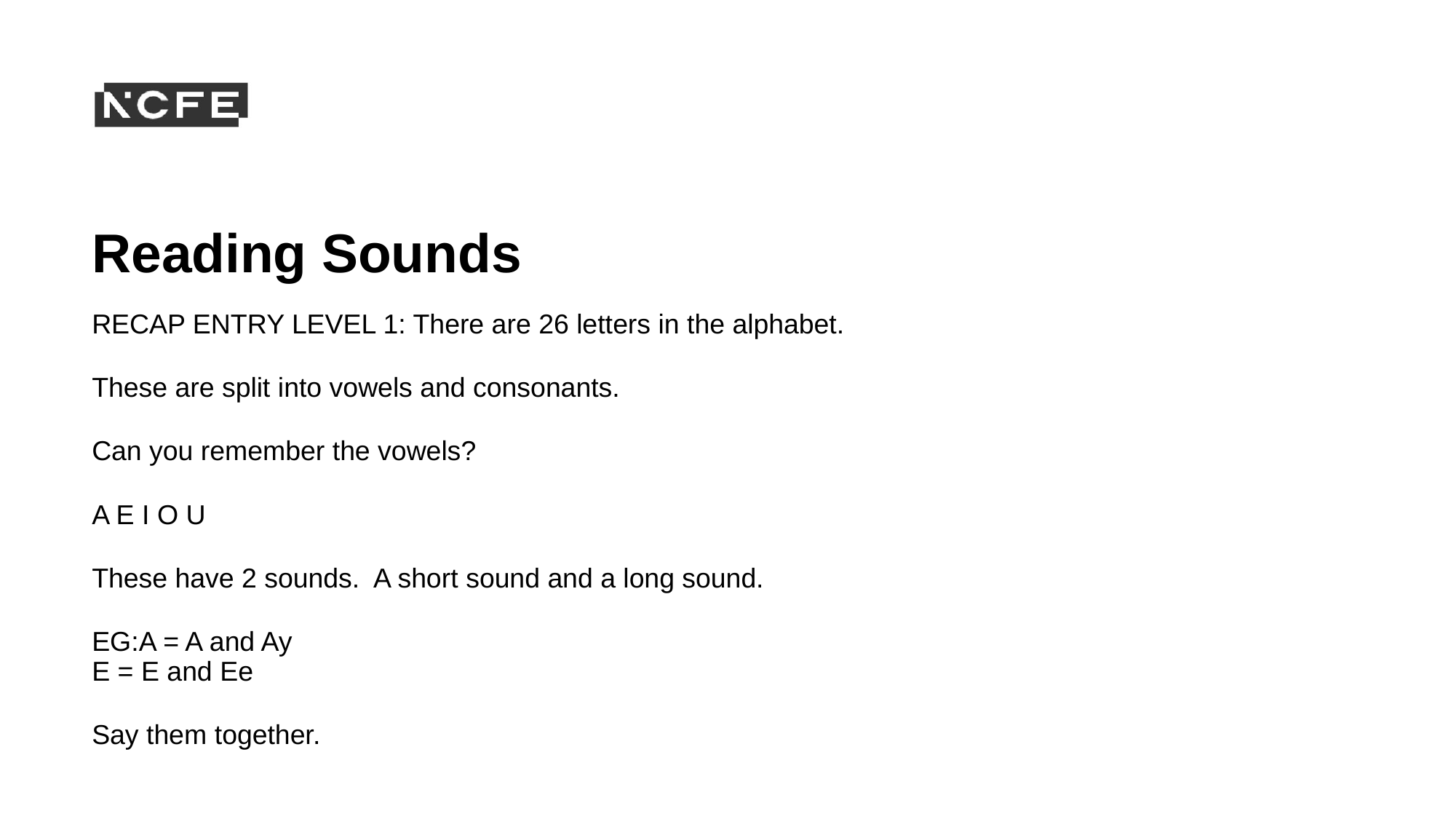

# Reading Sounds
RECAP ENTRY LEVEL 1: There are 26 letters in the alphabet.
These are split into vowels and consonants.
Can you remember the vowels?
A E I O U
These have 2 sounds.  A short sound and a long sound.
EG:A = A and Ay
E = E and Ee
Say them together.